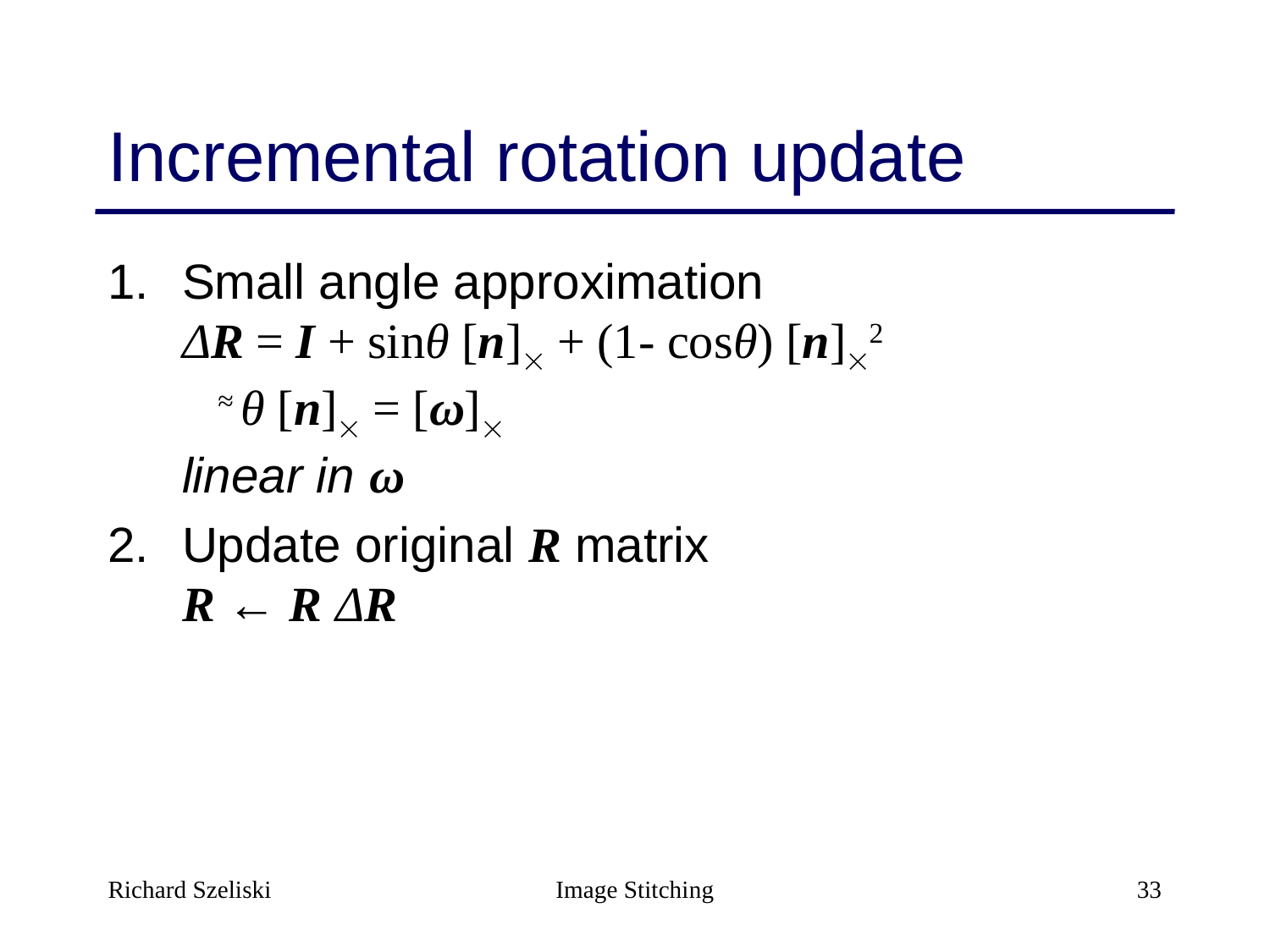

# Incremental rotation update
Small angle approximation
ΔR = I + sinθ [n]× + (1- cosθ) [n]×2
     ≈ θ [n]× = [ω]×
linear in ω
Update original R matrix
R ← R ΔR
Richard Szeliski
Image Stitching
33